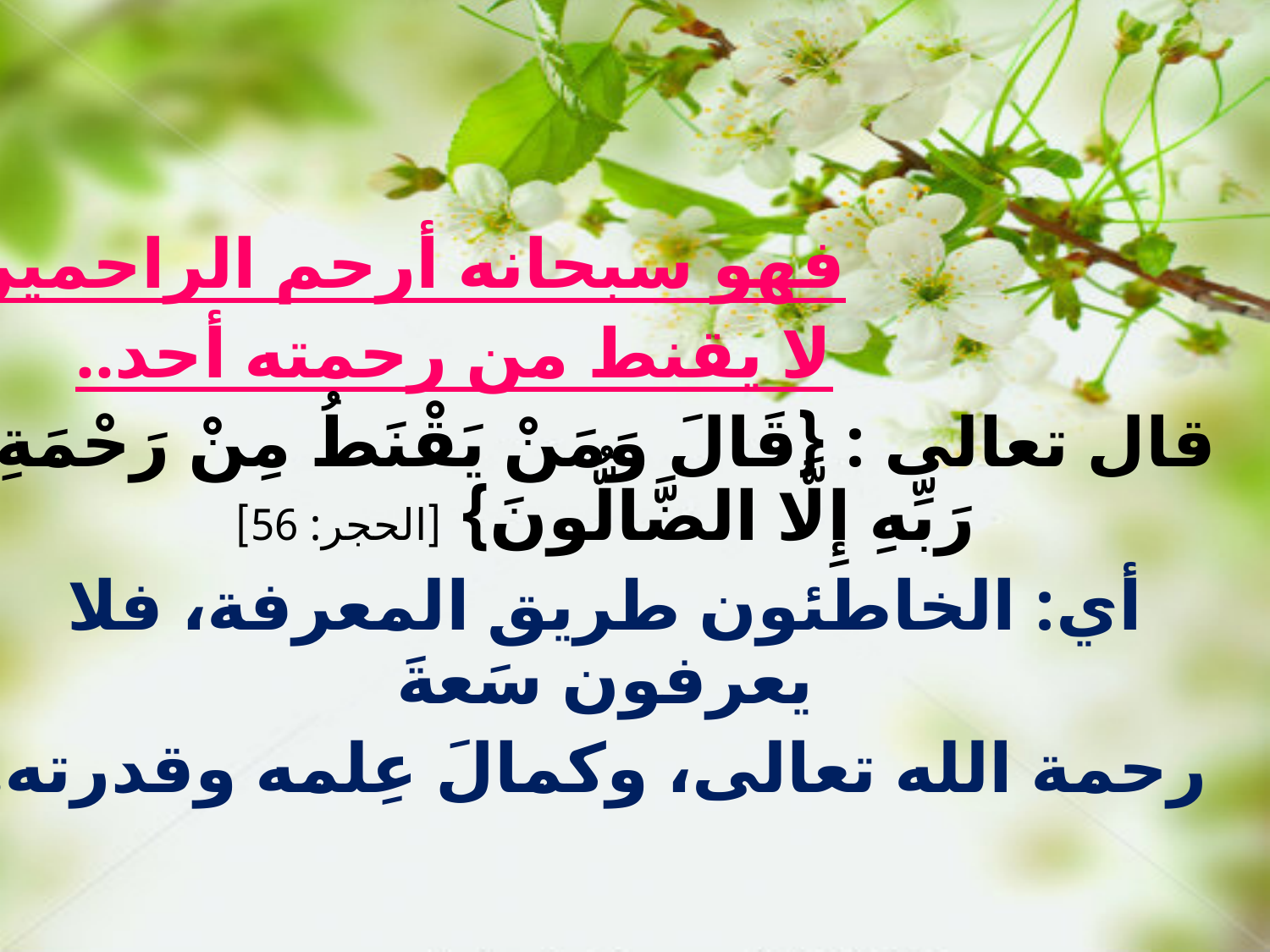

فهو سبحانه أرحم الراحمين.
                 لا يقنط من رحمته أحد..
قال تعالى : {قَالَ وَمَنْ يَقْنَطُ مِنْ رَحْمَةِ رَبِّهِ إِلَّا الضَّالُّونَ} [الحجر: 56]
أي: الخاطئون طريق المعرفة، فلا يعرفون سَعةَ
 رحمة الله تعالى، وكمالَ عِلمه وقدرته.